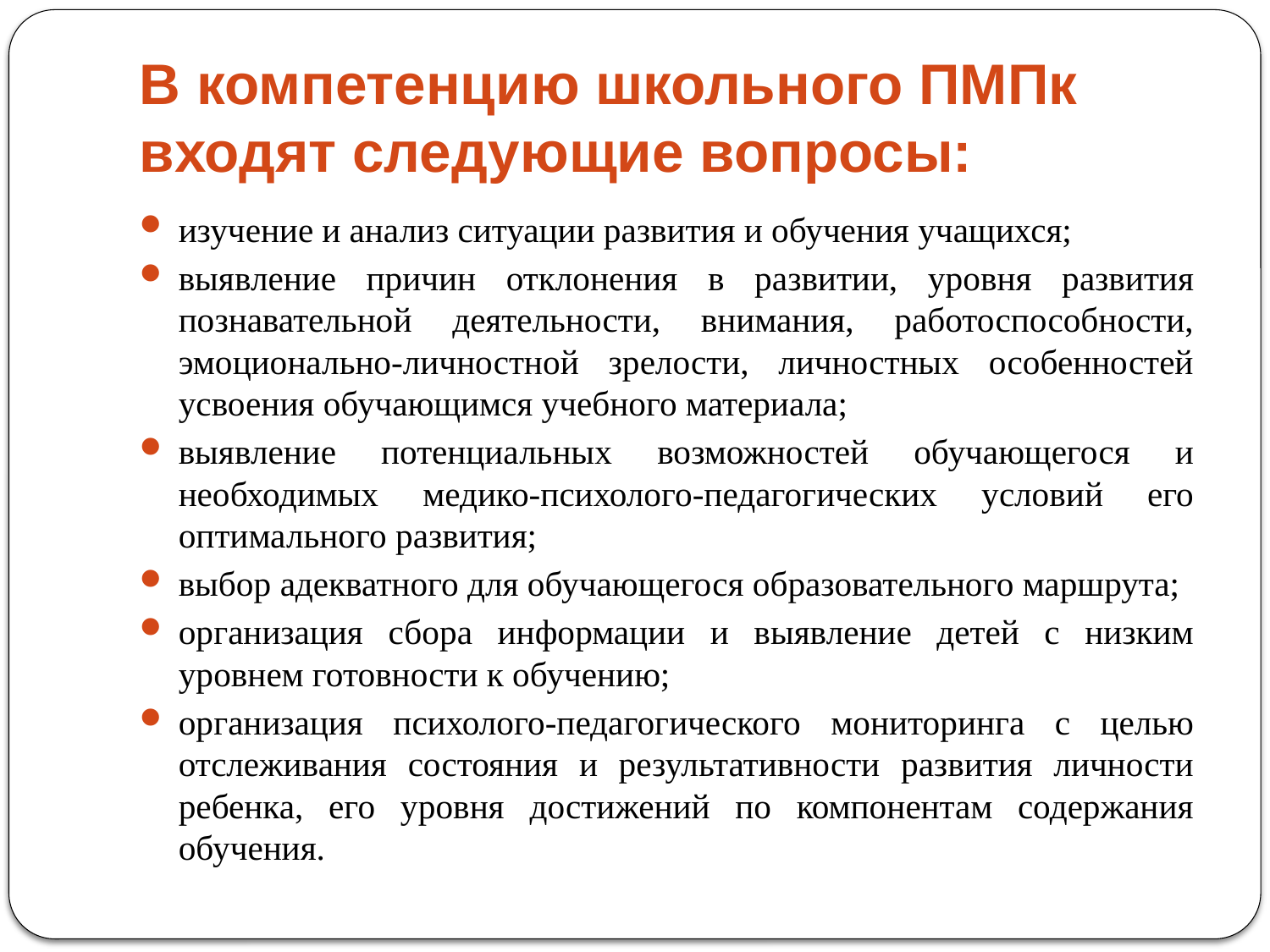

# В компетенцию школьного ПМПк входят следующие вопросы:
изучение и анализ ситуации развития и обучения учащихся;
выявление причин отклонения в развитии, уровня развития познавательной деятельности, внимания, работоспособности, эмоционально-личностной зрелости, личностных особенностей усвоения обучающимся учебного материала;
выявление потенциальных возможностей обучающегося и необходимых медико-психолого-педагогических условий его оптимального развития;
выбор адекватного для обучающегося образовательного маршрута;
организация сбора информации и выявление детей с низким уровнем готовности к обучению;
организация психолого-педагогического мониторинга с целью отслеживания состояния и результативности развития личности ребенка, его уровня достижений по компонентам содержания обучения.